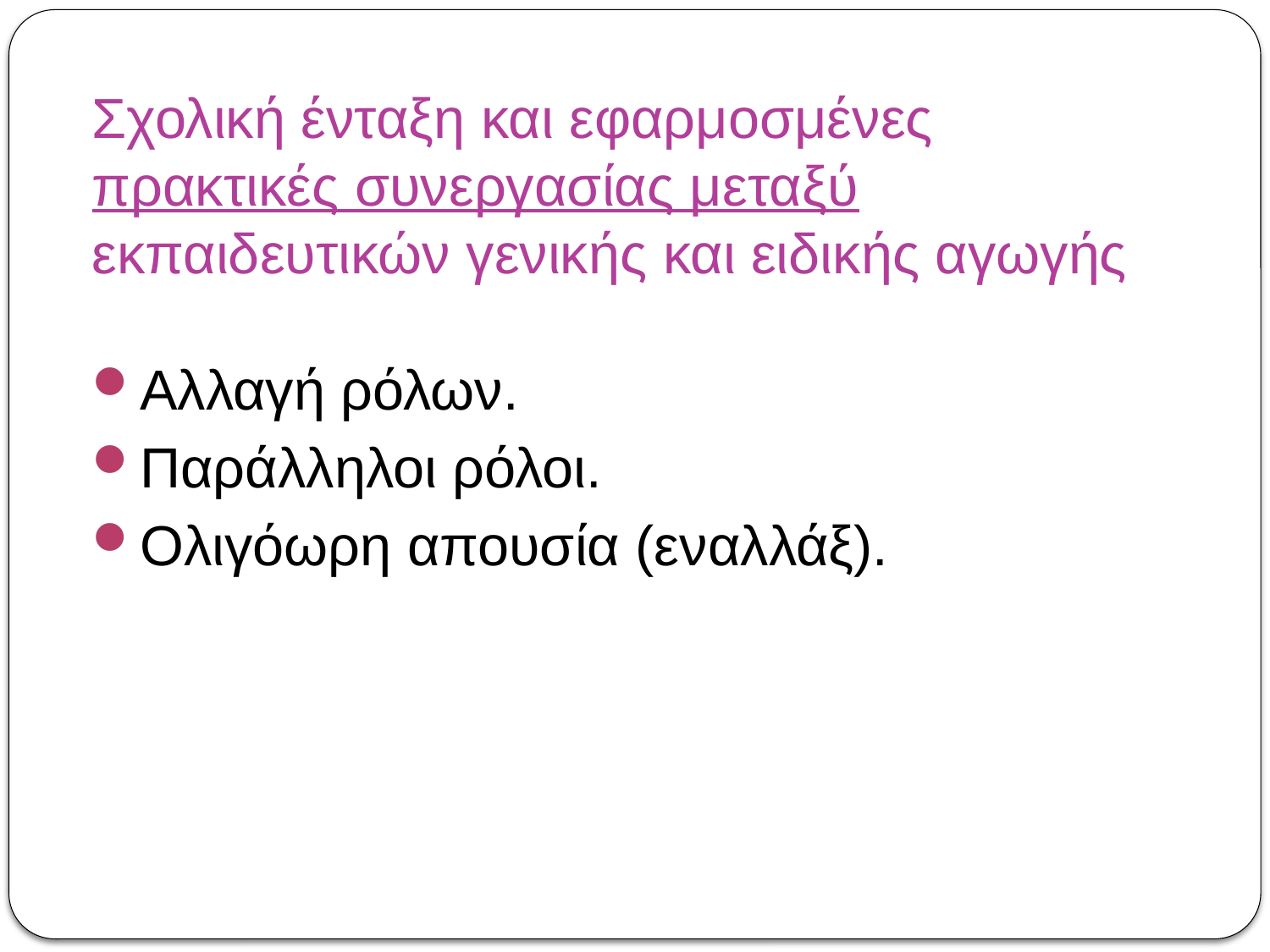

# Σχολική ένταξη και εφαρμοσμένες πρακτικές συνεργασίας μεταξύ εκπαιδευτικών γενικής και ειδικής αγωγής
Αλλαγή ρόλων.
Παράλληλοι ρόλοι.
Ολιγόωρη απουσία (εναλλάξ).